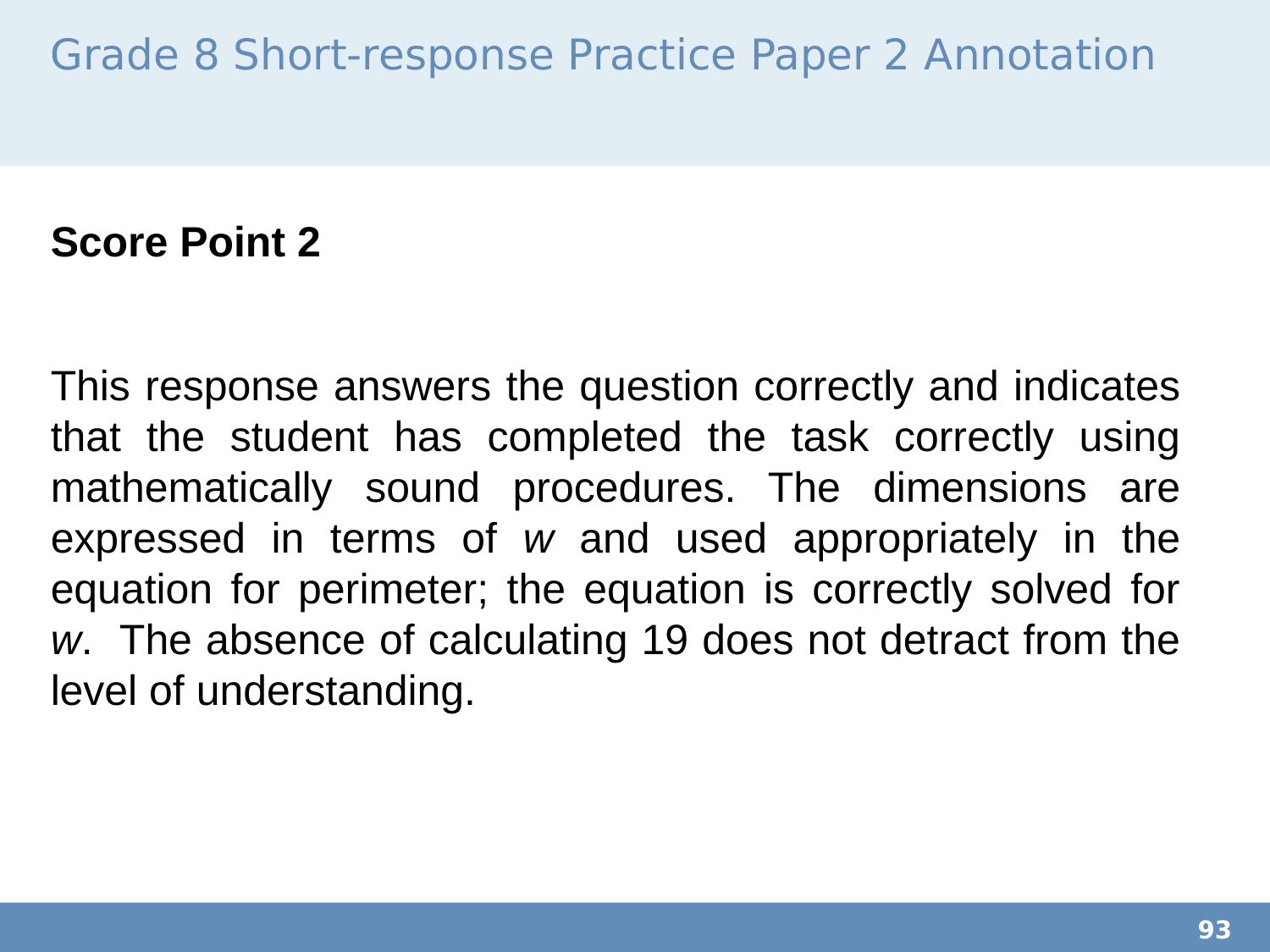

# Grade 8 Short-response Practice Paper 2 Annotation
Score Point 2

This response answers the question correctly and indicates that the student has completed the task correctly using mathematically sound procedures. The dimensions are expressed in terms of w and used appropriately in the equation for perimeter; the equation is correctly solved for w.  The absence of calculating 19 does not detract from the level of understanding.
93